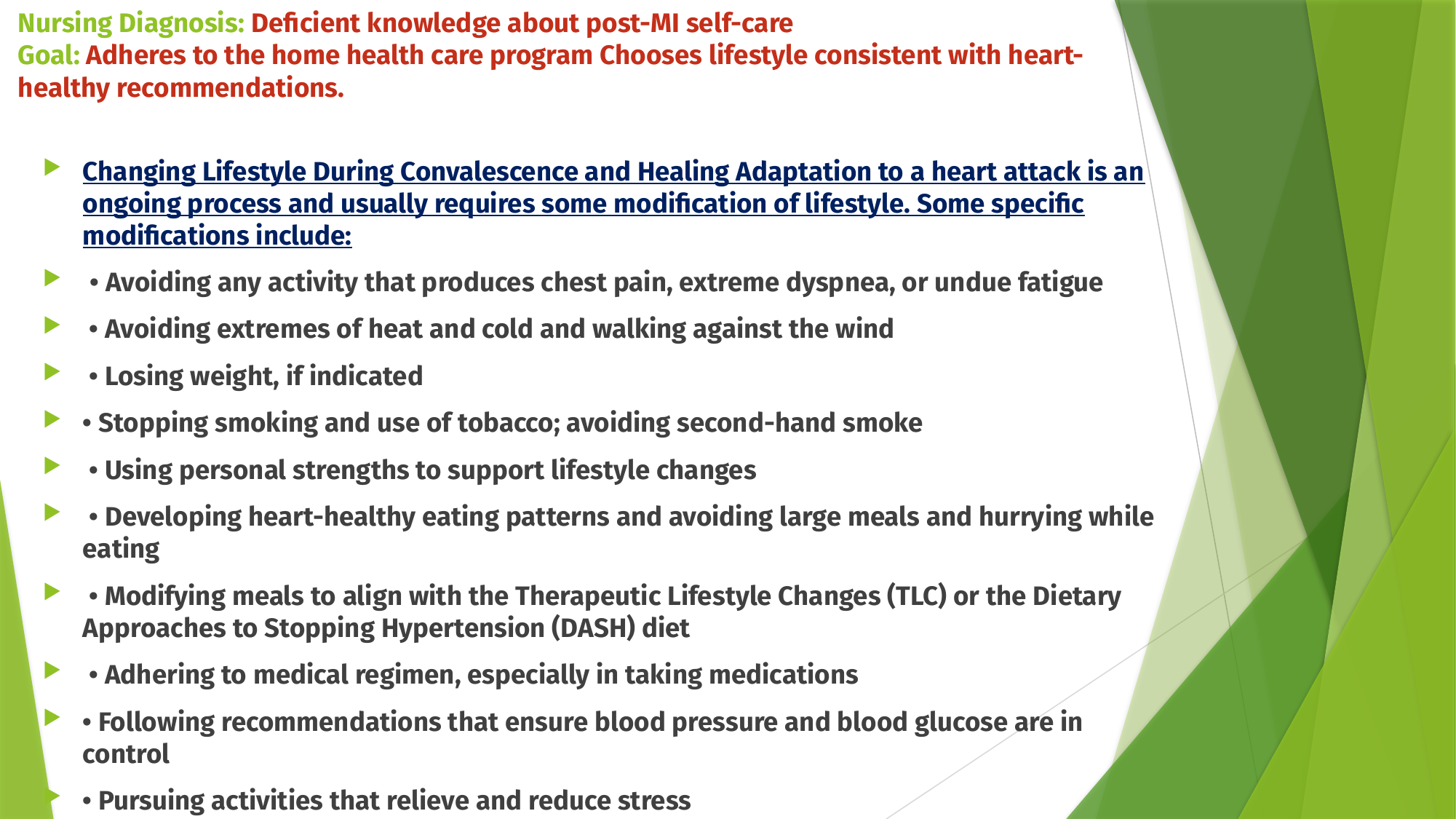

# Nursing Diagnosis: Deﬁcient knowledge about post-MI self-care Goal: Adheres to the home health care program Chooses lifestyle consistent with heart-healthy recommendations.
Changing Lifestyle During Convalescence and Healing Adaptation to a heart attack is an ongoing process and usually requires some modification of lifestyle. Some specific modifications include:
 • Avoiding any activity that produces chest pain, extreme dyspnea, or undue fatigue
 • Avoiding extremes of heat and cold and walking against the wind
 • Losing weight, if indicated
• Stopping smoking and use of tobacco; avoiding second-hand smoke
 • Using personal strengths to support lifestyle changes
 • Developing heart-healthy eating patterns and avoiding large meals and hurrying while eating
 • Modifying meals to align with the Therapeutic Lifestyle Changes (TLC) or the Dietary Approaches to Stopping Hypertension (DASH) diet
 • Adhering to medical regimen, especially in taking medications
• Following recommendations that ensure blood pressure and blood glucose are in control
• Pursuing activities that relieve and reduce stress